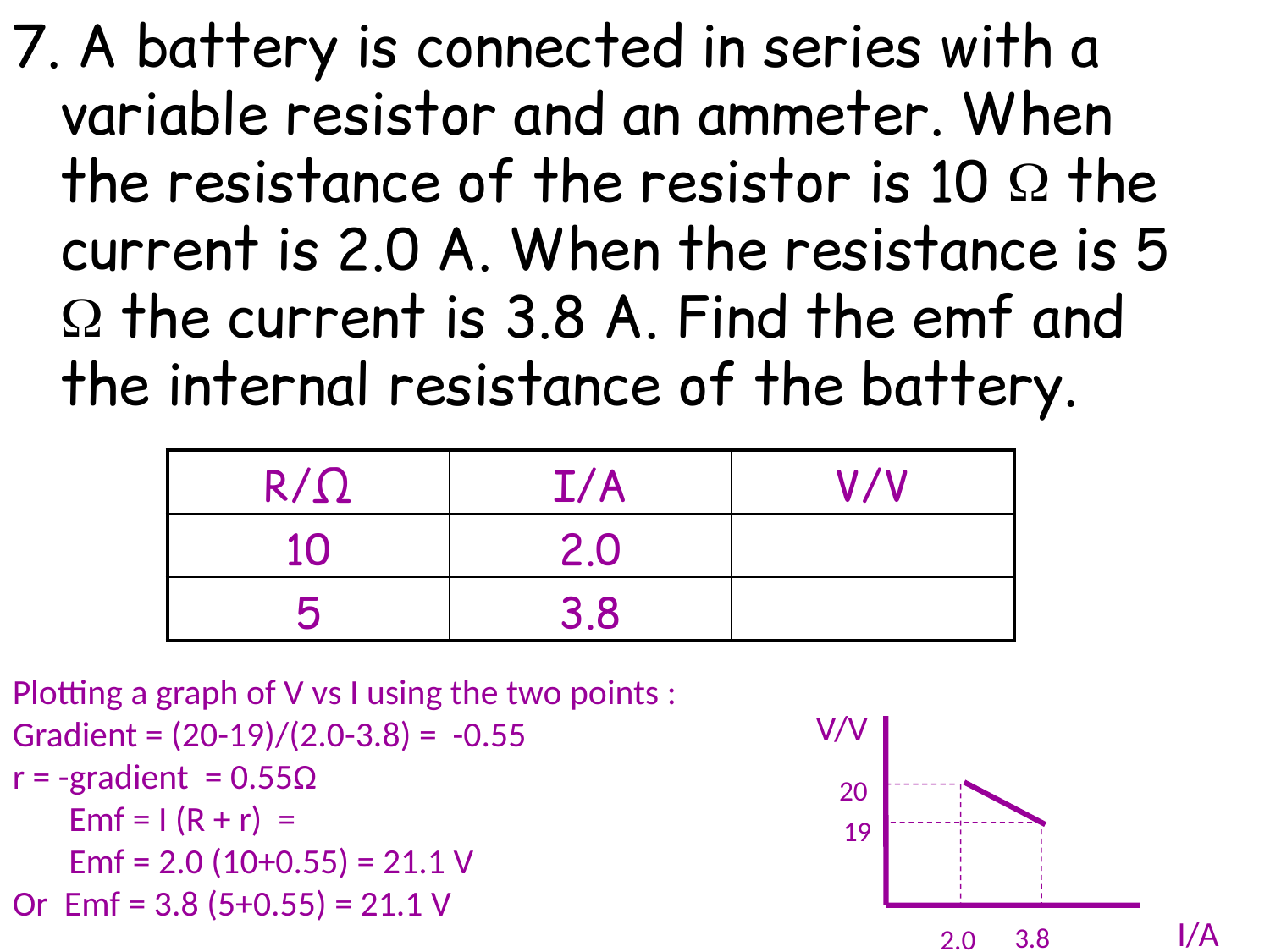

7. A battery is connected in series with a variable resistor and an ammeter. When the resistance of the resistor is 10 Ω the current is 2.0 A. When the resistance is 5 Ω the current is 3.8 A. Find the emf and the internal resistance of the battery.

| R/Ω | I/A | V/V |
| --- | --- | --- |
| 10 | 2.0 | 20 |
| 5 | 3.8 | 19 |

Plotting a graph of V vs I using the two points :
Gradient = (20-19)/(2.0-3.8) =  -0.55
r = -gradient  = 0.55Ω
       Emf = I (R + r)  =
       Emf = 2.0 (10+0.55) = 21.1 V
Or  Emf = 3.8 (5+0.55) = 21.1 V
V/V

20

19

I/A
3.8
2.0